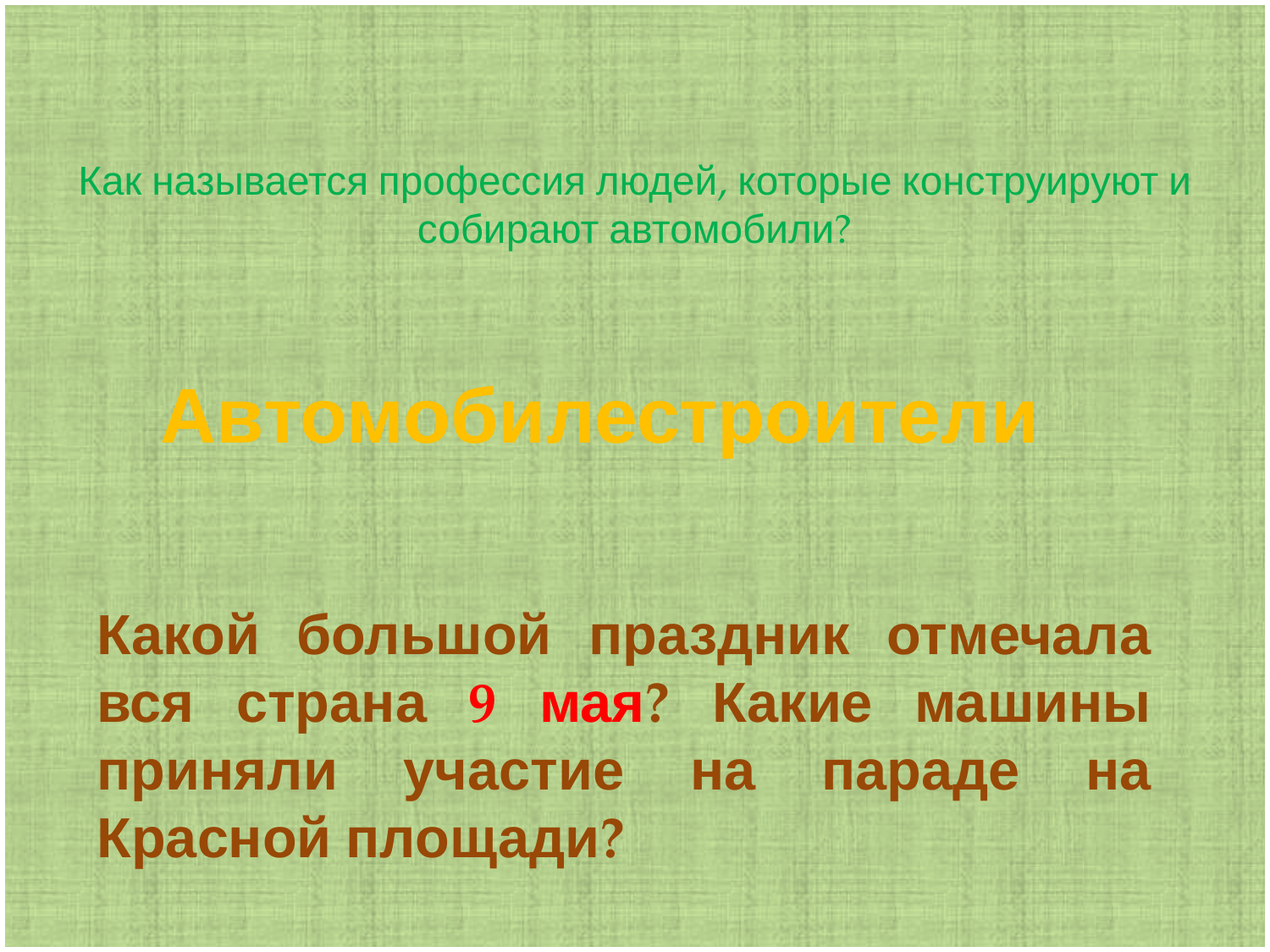

# Как называется профессия людей, которые конструируют и собирают автомобили?
Автомобилестроители
Какой большой праздник отмечала вся страна 9 мая? Какие машины приняли участие на параде на Красной площади?